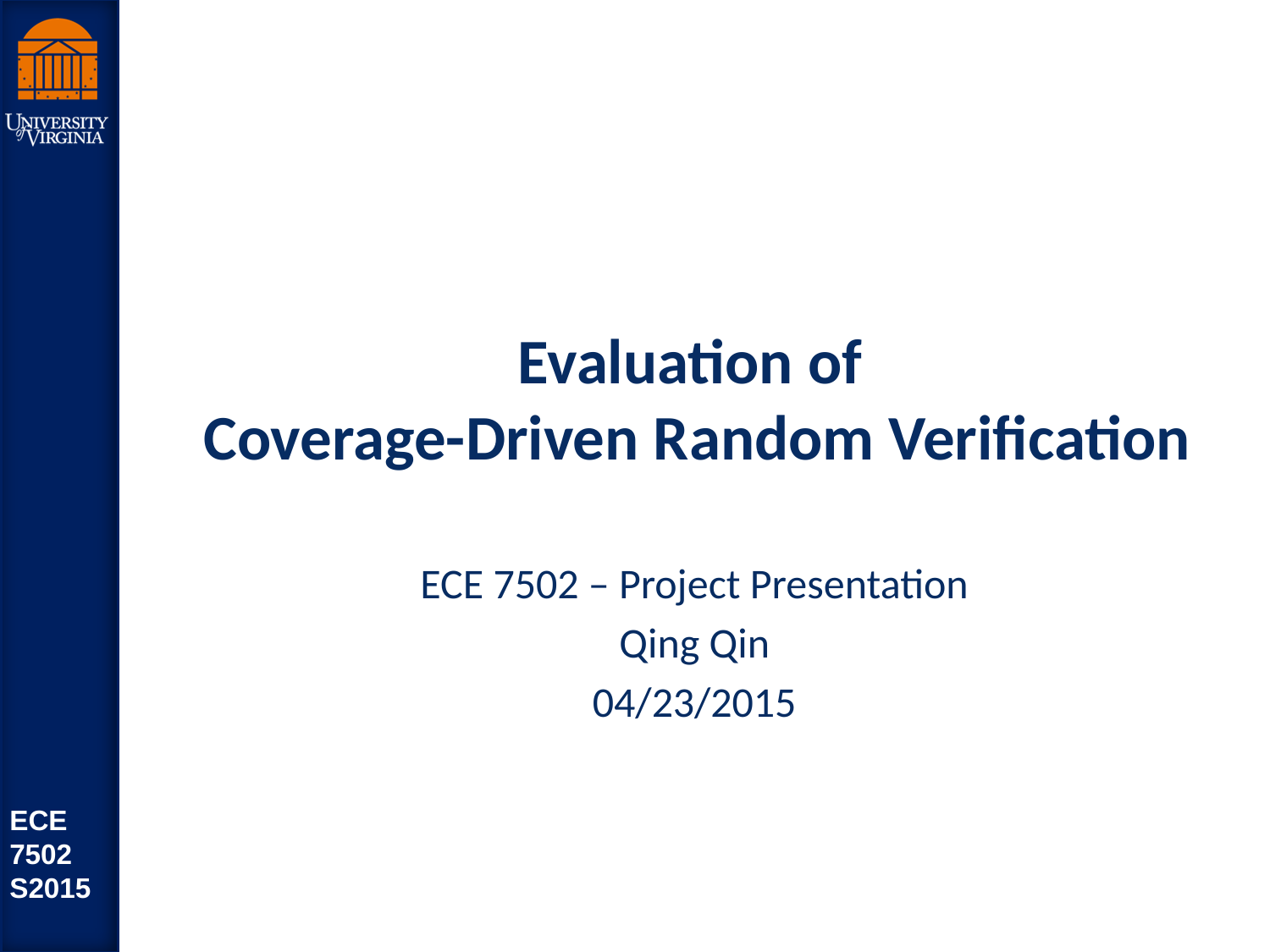

# Evaluation of Coverage-Driven Random Verification
ECE 7502 – Project Presentation
Qing Qin
04/23/2015